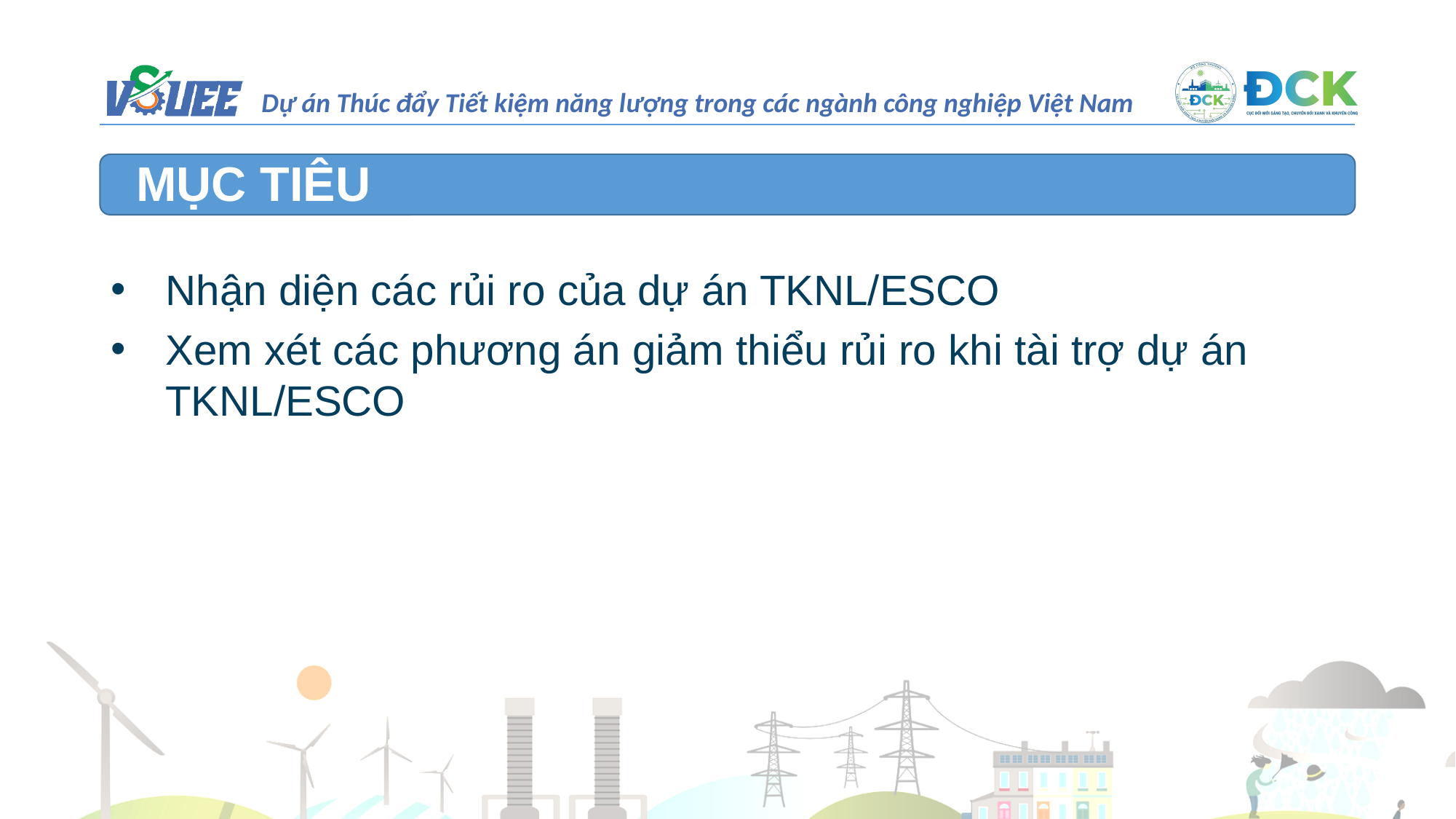

MỤC TIÊU
Nhận diện các rủi ro của dự án TKNL/ESCO
Xem xét các phương án giảm thiểu rủi ro khi tài trợ dự án TKNL/ESCO